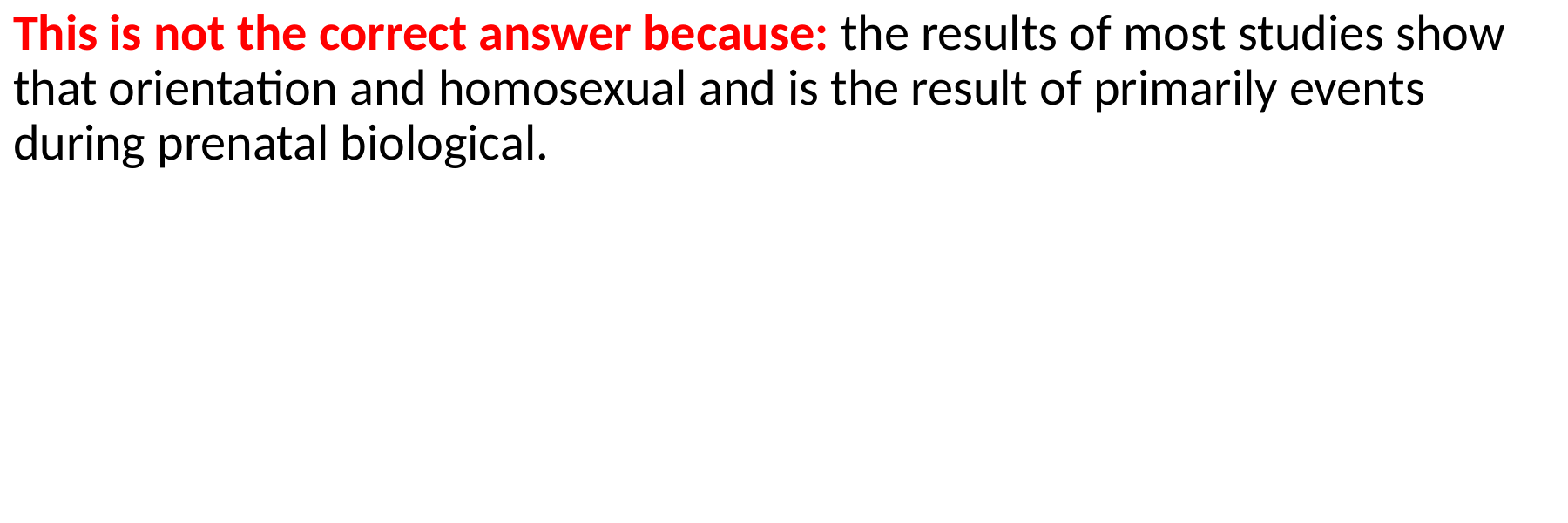

This is not the correct answer because: the results of most studies show that orientation and homosexual and is the result of primarily events during prenatal biological.